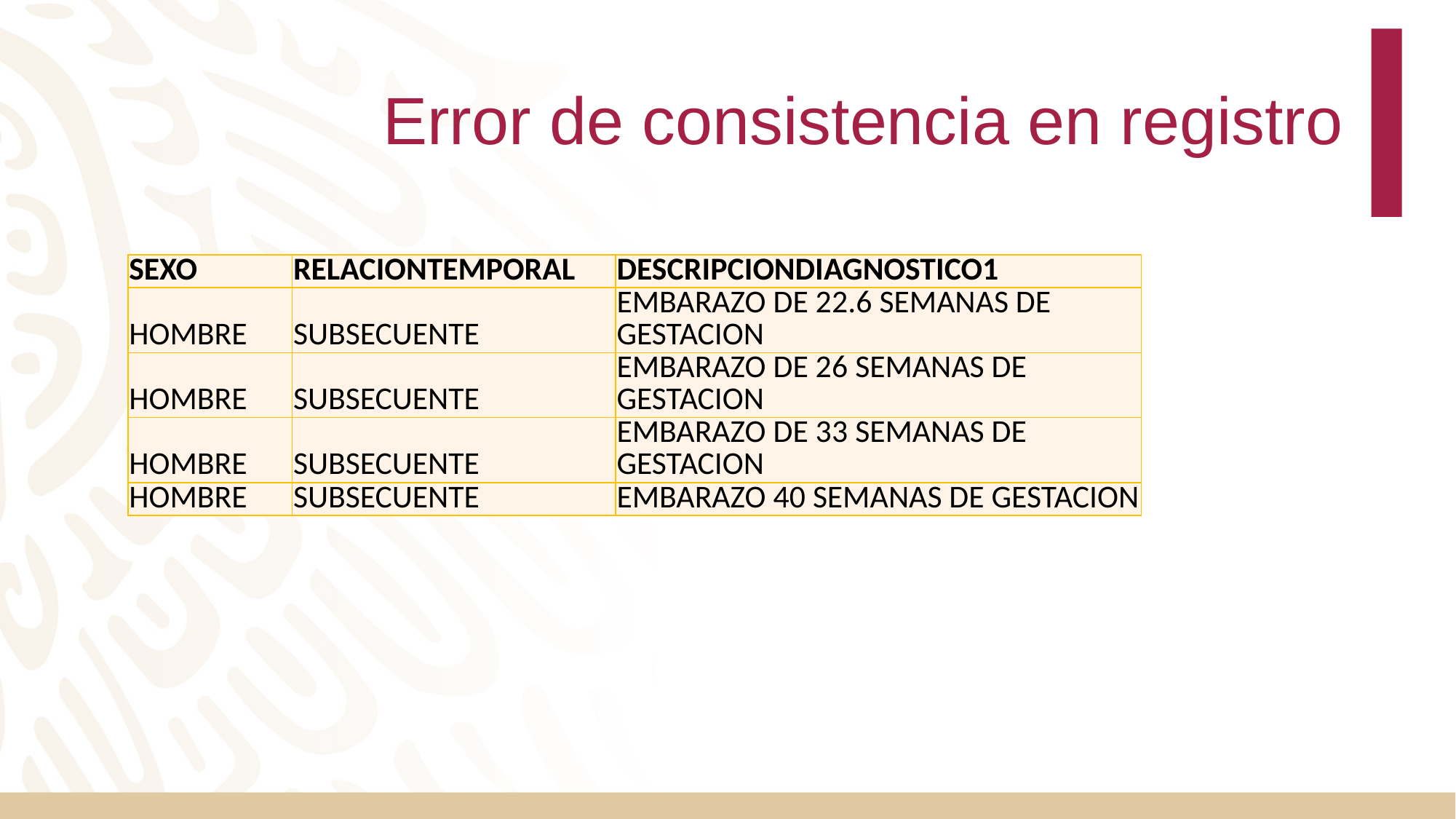

# Error de consistencia en registro
| SEXO | RELACIONTEMPORAL | DESCRIPCIONDIAGNOSTICO1 |
| --- | --- | --- |
| HOMBRE | SUBSECUENTE | EMBARAZO DE 22.6 SEMANAS DE GESTACION |
| HOMBRE | SUBSECUENTE | EMBARAZO DE 26 SEMANAS DE GESTACION |
| HOMBRE | SUBSECUENTE | EMBARAZO DE 33 SEMANAS DE GESTACION |
| HOMBRE | SUBSECUENTE | EMBARAZO 40 SEMANAS DE GESTACION |